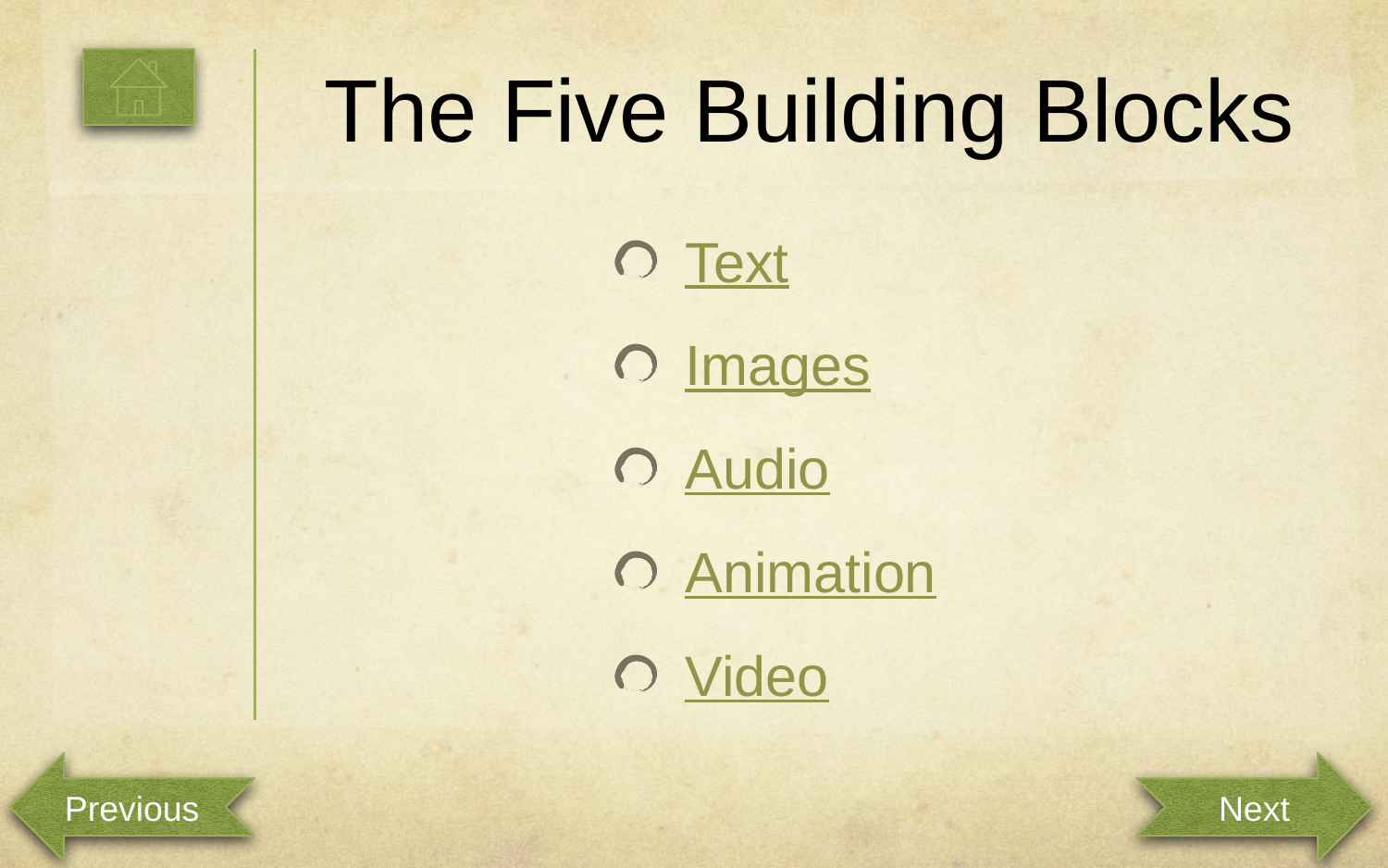

# The Five Building Blocks
Text
Images
Audio
Animation
Video
Previous
Next